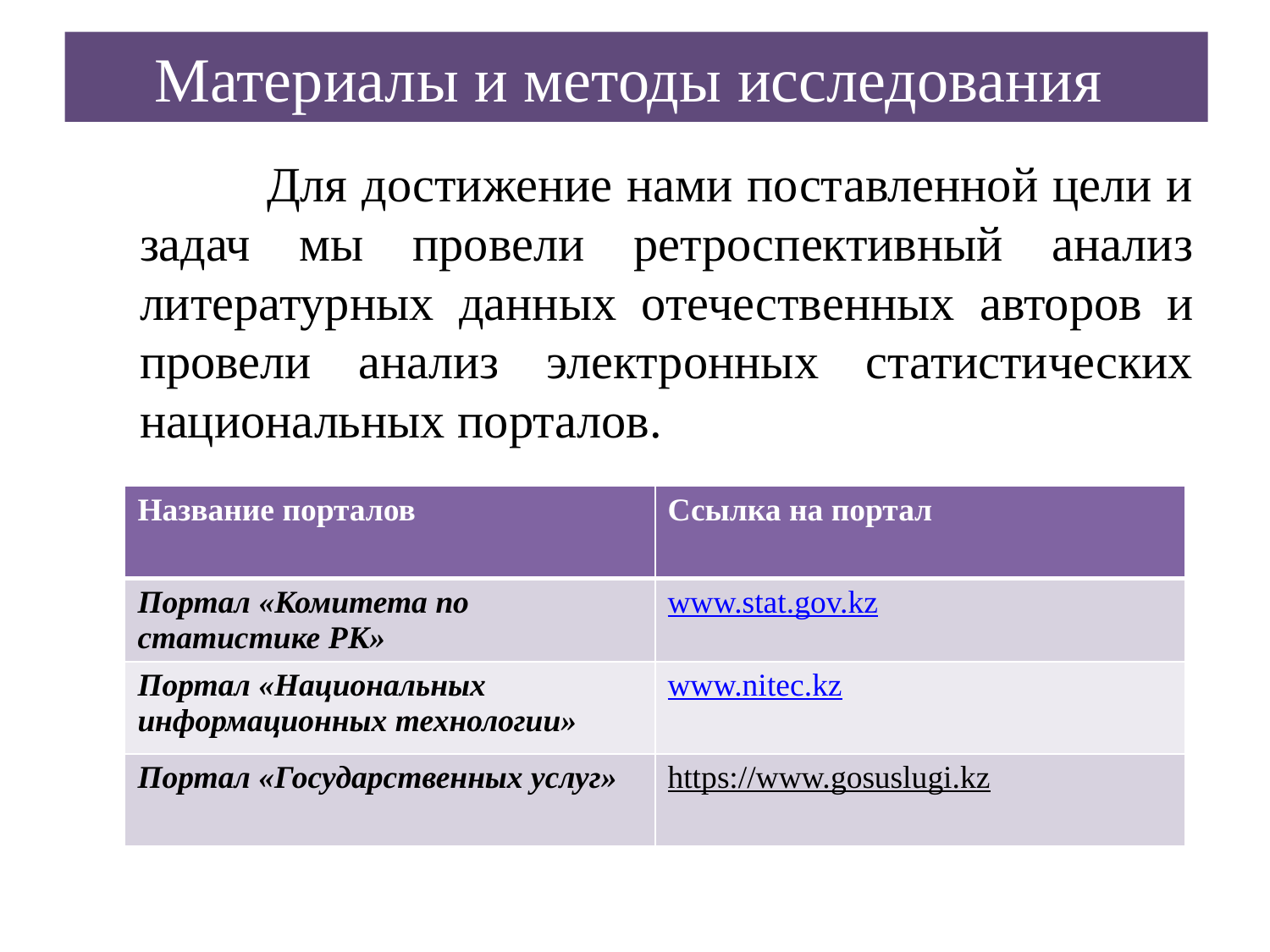

# Материалы и методы исследования
	Для достижение нами поставленной цели и задач мы провели ретроспективный анализ литературных данных отечественных авторов и провели анализ электронных статистических национальных порталов.

| Название порталов | Ссылка на портал |
| --- | --- |
| Портал «Комитета по статистике РК» | www.stat.gov.kz |
| Портал «Национальных информационных технологии» | www.nitec.kz |
| Портал «Государственных услуг» | https://www.gosuslugi.kz |